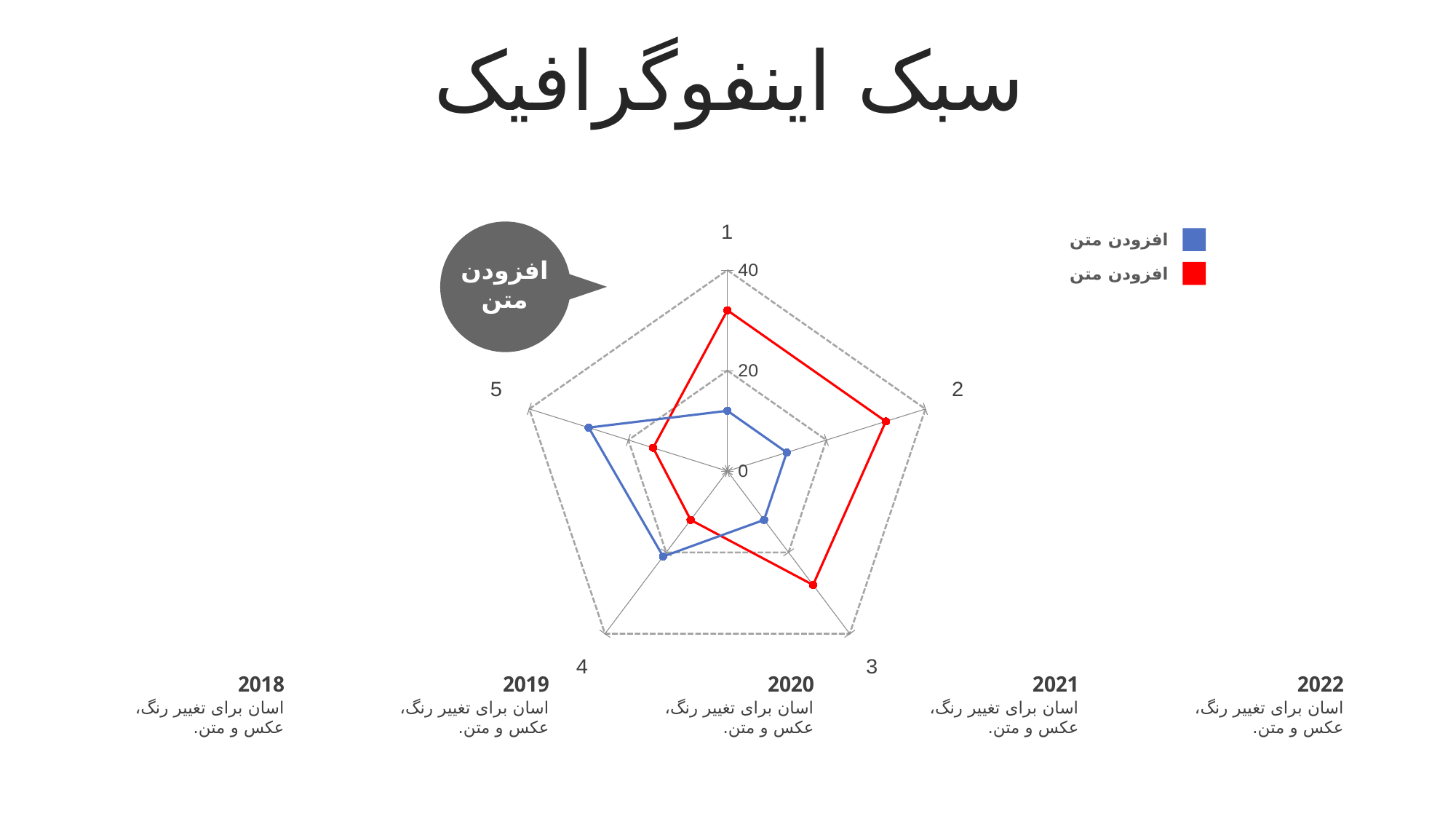

سبک اینفوگرافیک

### Chart

| Category |  |  |
|---|---|---|
افزودن متن

افزودن متن

افزودن متن
2018
اسان برای تغییر رنگ، عکس و متن.
2019
اسان برای تغییر رنگ، عکس و متن.
2020
اسان برای تغییر رنگ، عکس و متن.
2021
اسان برای تغییر رنگ، عکس و متن.
2022
اسان برای تغییر رنگ، عکس و متن.